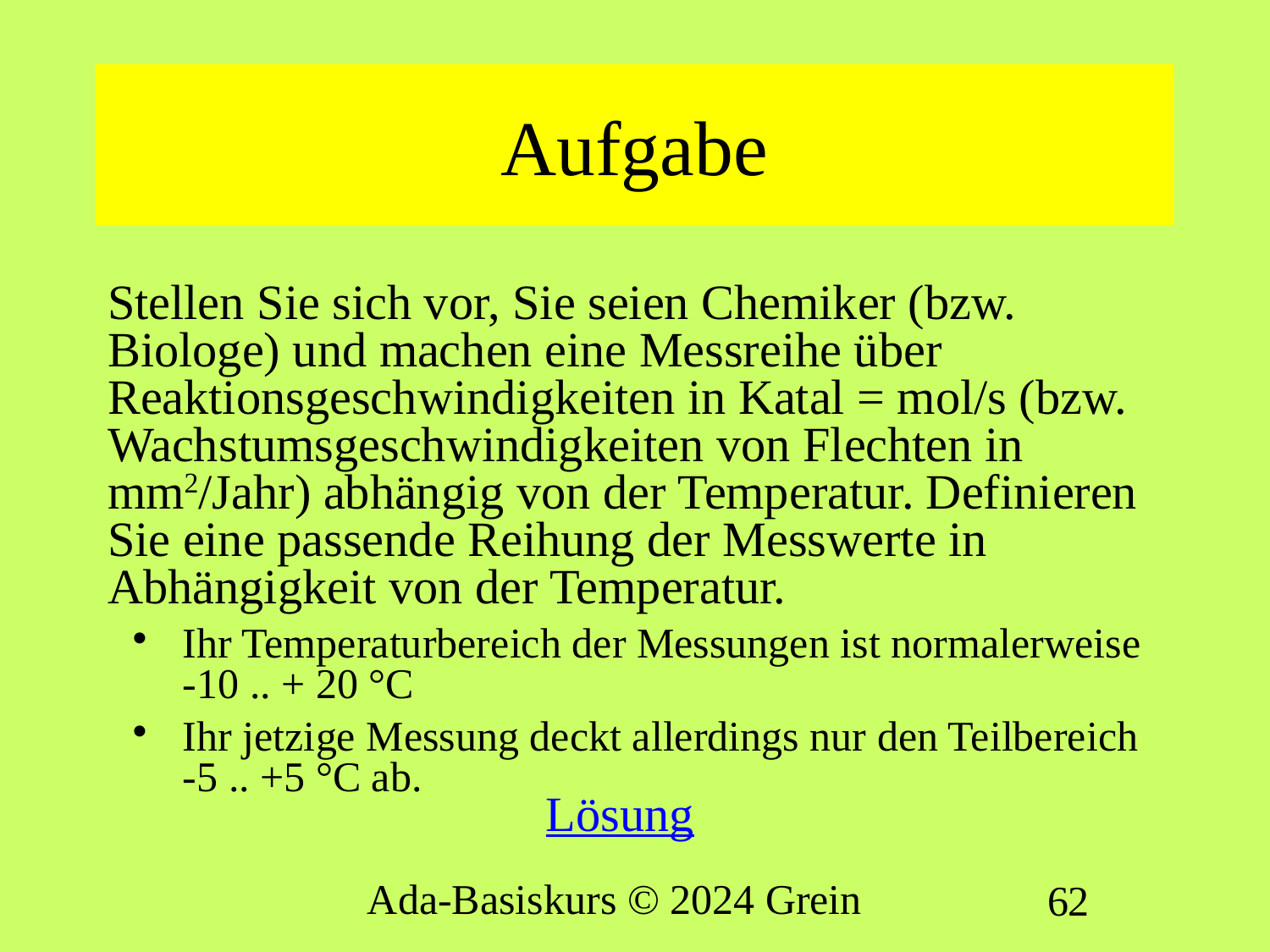

# Aufgabe
Stellen Sie sich vor, Sie seien Chemiker (bzw. Biologe) und machen eine Messreihe über Reaktionsgeschwindigkeiten in Katal = mol/s (bzw. Wachstumsgeschwindigkeiten von Flechten in mm2/Jahr) abhängig von der Temperatur. Definieren Sie eine passende Reihung der Messwerte in Abhängigkeit von der Temperatur.
Ihr Temperaturbereich der Messungen ist normalerweise -10 .. + 20 °C
Ihr jetzige Messung deckt allerdings nur den Teilbereich -5 .. +5 °C ab.
Lösung
Ada-Basiskurs © 2024 Grein
62